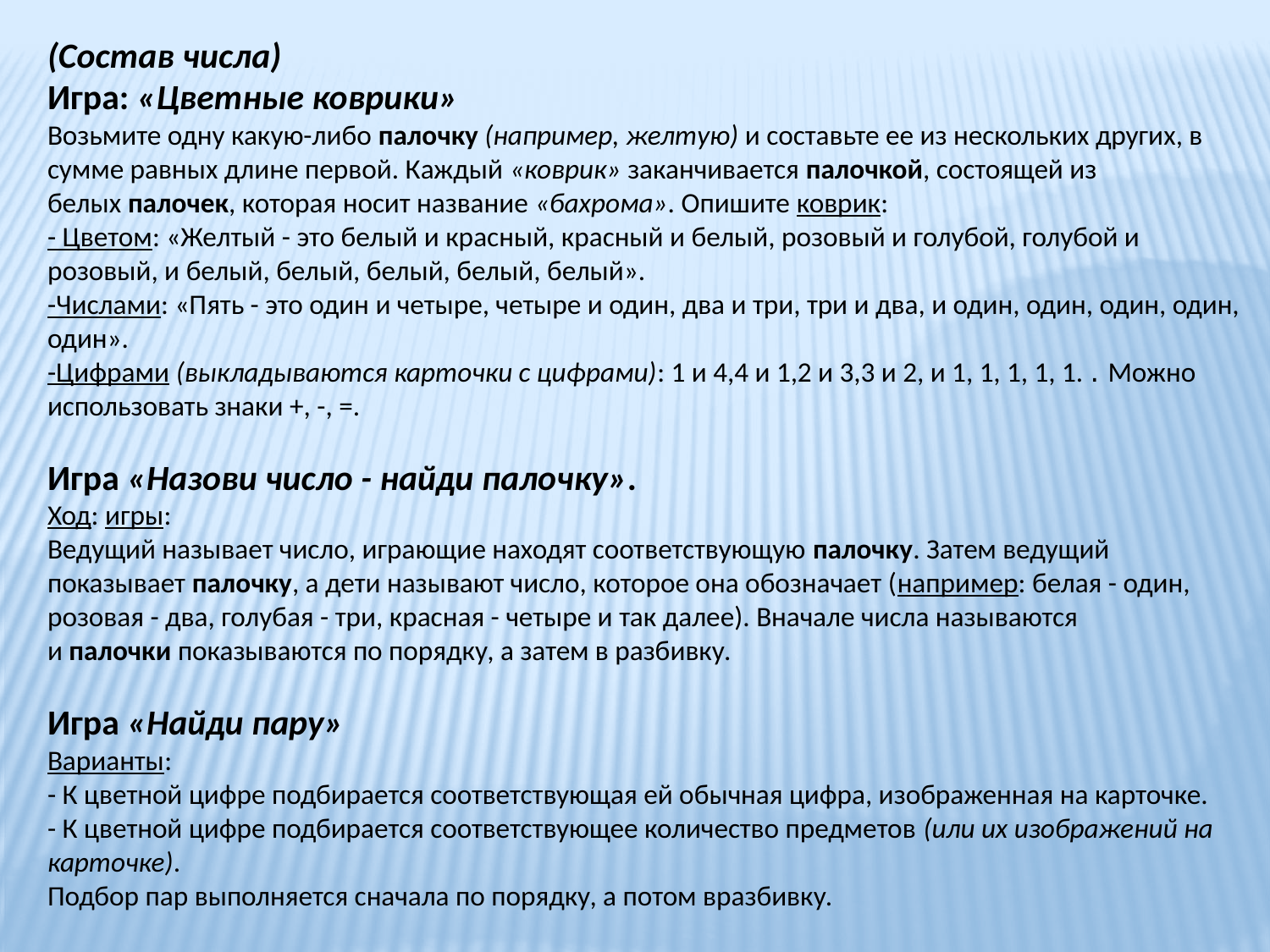

(Состав числа)
Игра: «Цветные коврики»
Возьмите одну какую-либо палочку (например, желтую) и составьте ее из нескольких других, в сумме равных длине первой. Каждый «коврик» заканчивается палочкой, состоящей из белых палочек, которая носит название «бахрома». Опишите коврик:
- Цветом: «Желтый - это белый и красный, красный и белый, розовый и голубой, голубой и розовый, и белый, белый, белый, белый, белый».
-Числами: «Пять - это один и четыре, четыре и один, два и три, три и два, и один, один, один, один, один».
-Цифрами (выкладываются карточки с цифрами): 1 и 4,4 и 1,2 и 3,3 и 2, и 1, 1, 1, 1, 1. . Можно использовать знаки +, -, =.

Игра «Назови число - найди палочку».
Ход: игры:
Ведущий называет число, играющие находят соответствующую палочку. Затем ведущий показывает палочку, а дети называют число, которое она обозначает (например: белая - один, розовая - два, голубая - три, красная - четыре и так далее). Вначале числа называются и палочки показываются по порядку, а затем в разбивку.

Игра «Найди пару»
Варианты:
- К цветной цифре подбирается соответствующая ей обычная цифра, изображенная на карточке.
- К цветной цифре подбирается соответствующее количество предметов (или их изображений на карточке).
Подбор пар выполняется сначала по порядку, а потом вразбивку.